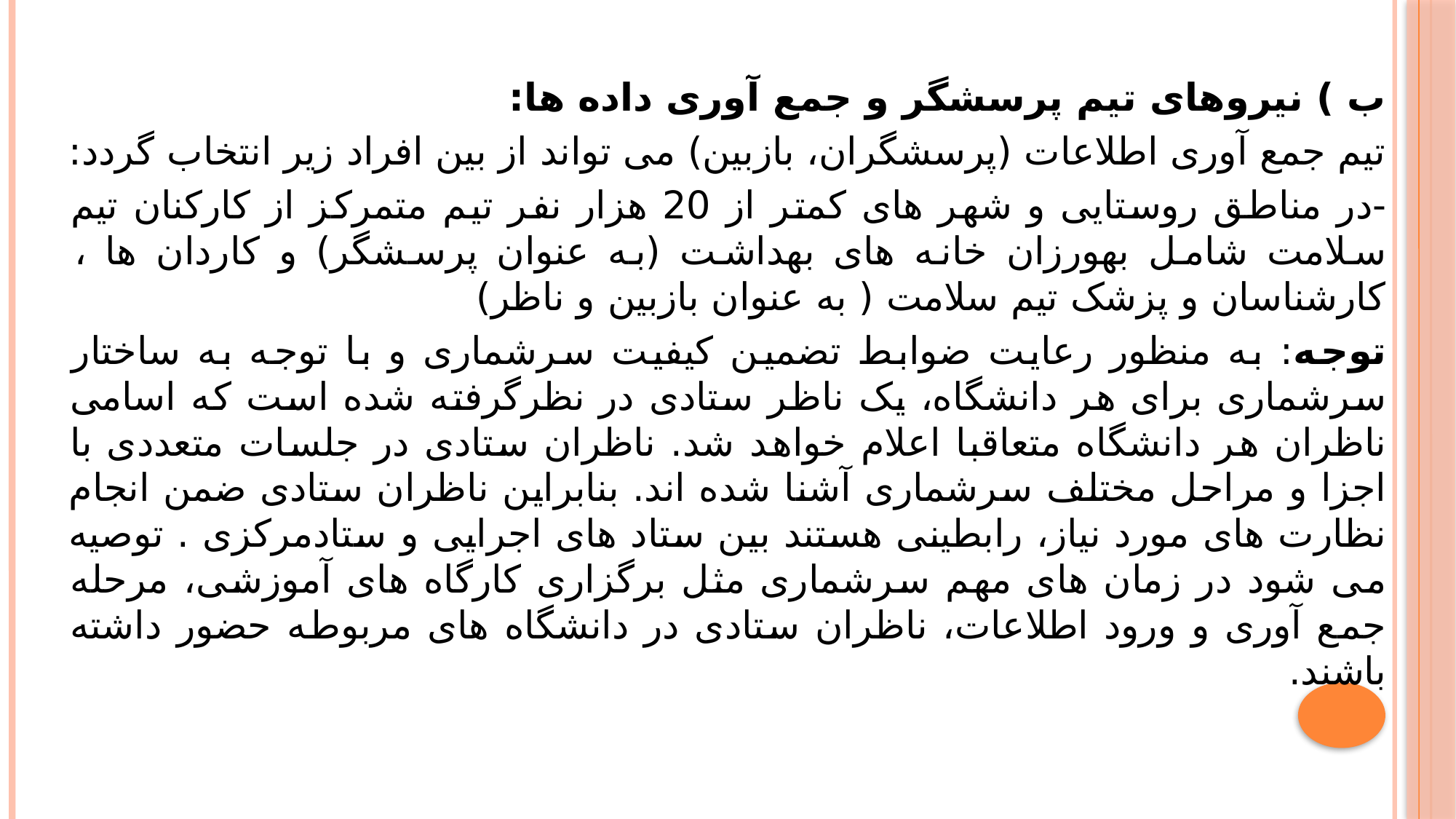

ب ) نیروهای تیم پرسشگر و جمع آوری داده ها:
تیم جمع آوری اطلاعات (پرسشگران، بازبین) می تواند از بین افراد زیر انتخاب گردد:
-در مناطق روستایی و شهر های کمتر از 20 هزار نفر تیم متمرکز از کارکنان تیم سلامت شامل بهورزان خانه های بهداشت (به عنوان پرسشگر) و کاردان ها ، کارشناسان و پزشک تیم سلامت ( به عنوان بازبین و ناظر)
توجه: به منظور رعایت ضوابط تضمین کیفیت سرشماری و با توجه به ساختار سرشماری برای هر دانشگاه، یک ناظر ستادی در نظرگرفته شده است که اسامی ناظران هر دانشگاه متعاقبا اعلام خواهد شد. ناظران ستادی در جلسات متعددی با اجزا و مراحل مختلف سرشماری آشنا شده اند. بنابراین ناظران ستادی ضمن انجام نظارت های مورد نیاز، رابطینی هستند بین ستاد های اجرایی و ستادمرکزی . توصیه می شود در زمان های مهم سرشماری مثل برگزاری کارگاه های آموزشی، مرحله جمع آوری و ورود اطلاعات، ناظران ستادی در دانشگاه های مربوطه حضور داشته باشند.